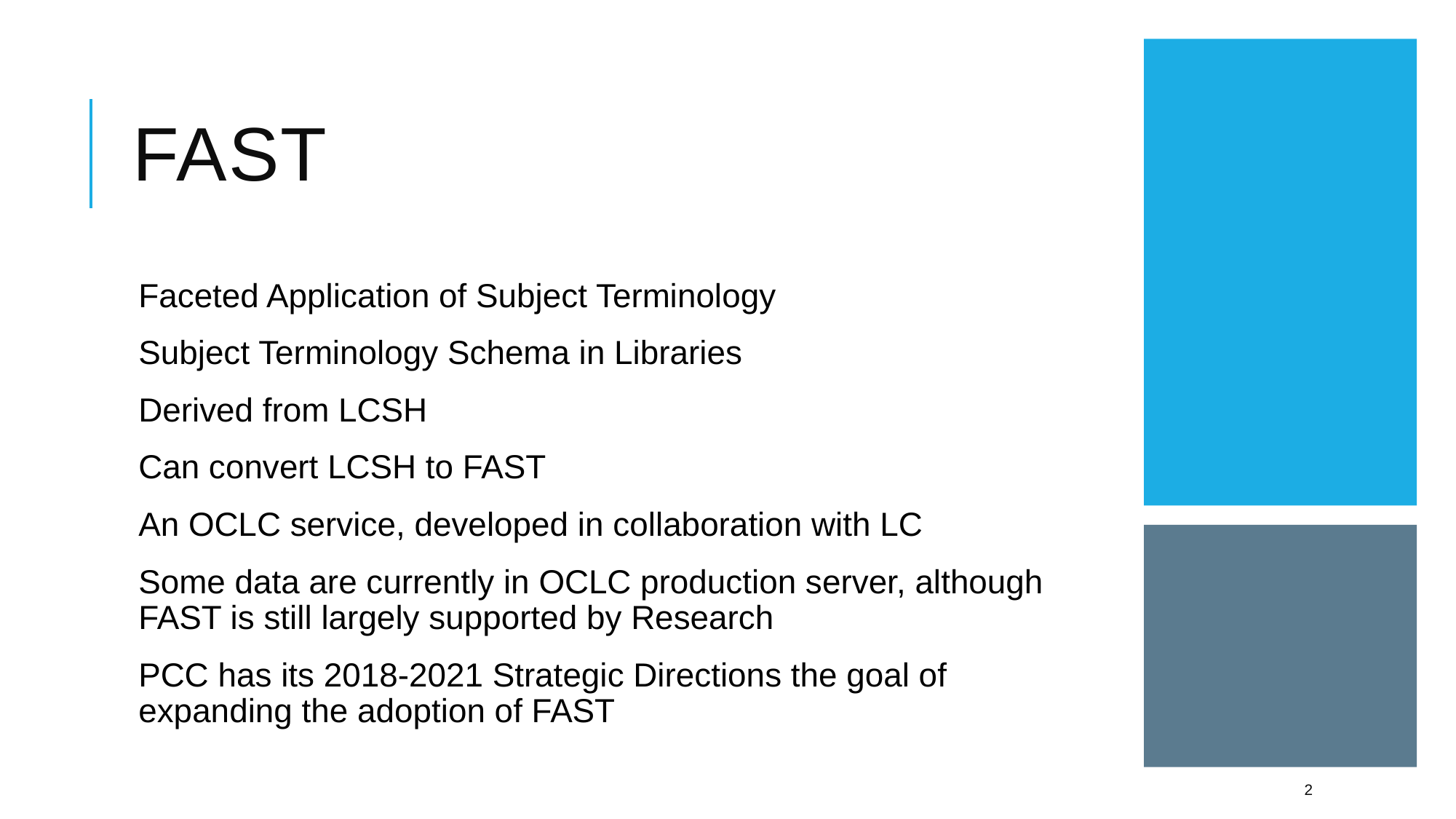

# FAST
Faceted Application of Subject Terminology
Subject Terminology Schema in Libraries
Derived from LCSH
Can convert LCSH to FAST
An OCLC service, developed in collaboration with LC
Some data are currently in OCLC production server, although FAST is still largely supported by Research
PCC has its 2018-2021 Strategic Directions the goal of expanding the adoption of FAST

2